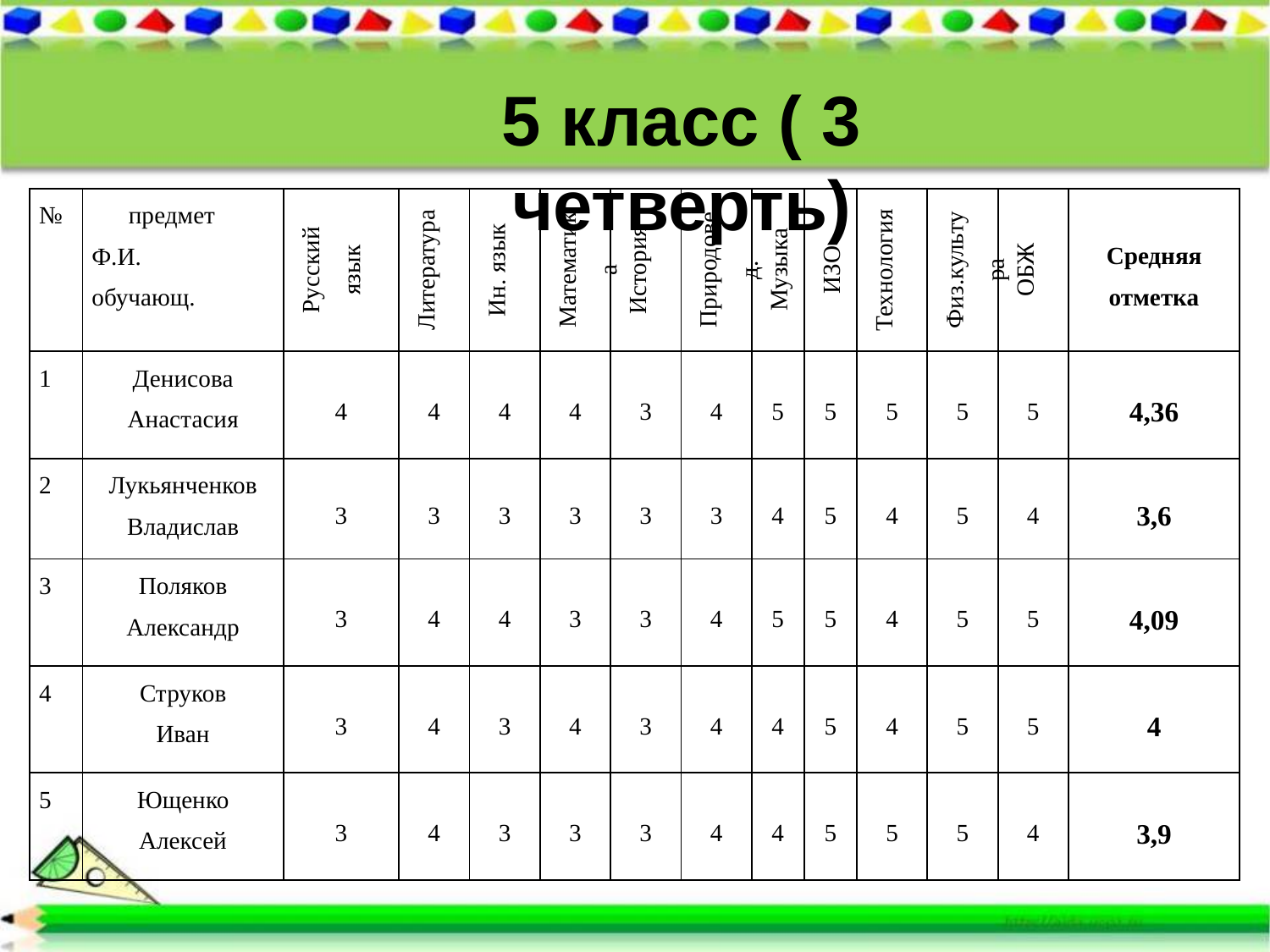

5 класс ( 3 четверть)
| № | предмет Ф.И. обучающ. | Русский язык | Литература | Ин. язык | Математика | История | Природовед. | Музыка | ИЗО | Технология | Физ.культура | ОБЖ | Средняя отметка |
| --- | --- | --- | --- | --- | --- | --- | --- | --- | --- | --- | --- | --- | --- |
| 1 | Денисова Анастасия | 4 | 4 | 4 | 4 | 3 | 4 | 5 | 5 | 5 | 5 | 5 | 4,36 |
| 2 | Лукьянченков Владислав | 3 | 3 | 3 | 3 | 3 | 3 | 4 | 5 | 4 | 5 | 4 | 3,6 |
| 3 | Поляков Александр | 3 | 4 | 4 | 3 | 3 | 4 | 5 | 5 | 4 | 5 | 5 | 4,09 |
| 4 | Струков Иван | 3 | 4 | 3 | 4 | 3 | 4 | 4 | 5 | 4 | 5 | 5 | 4 |
| 5 | Ющенко Алексей | 3 | 4 | 3 | 3 | 3 | 4 | 4 | 5 | 5 | 5 | 4 | 3,9 |